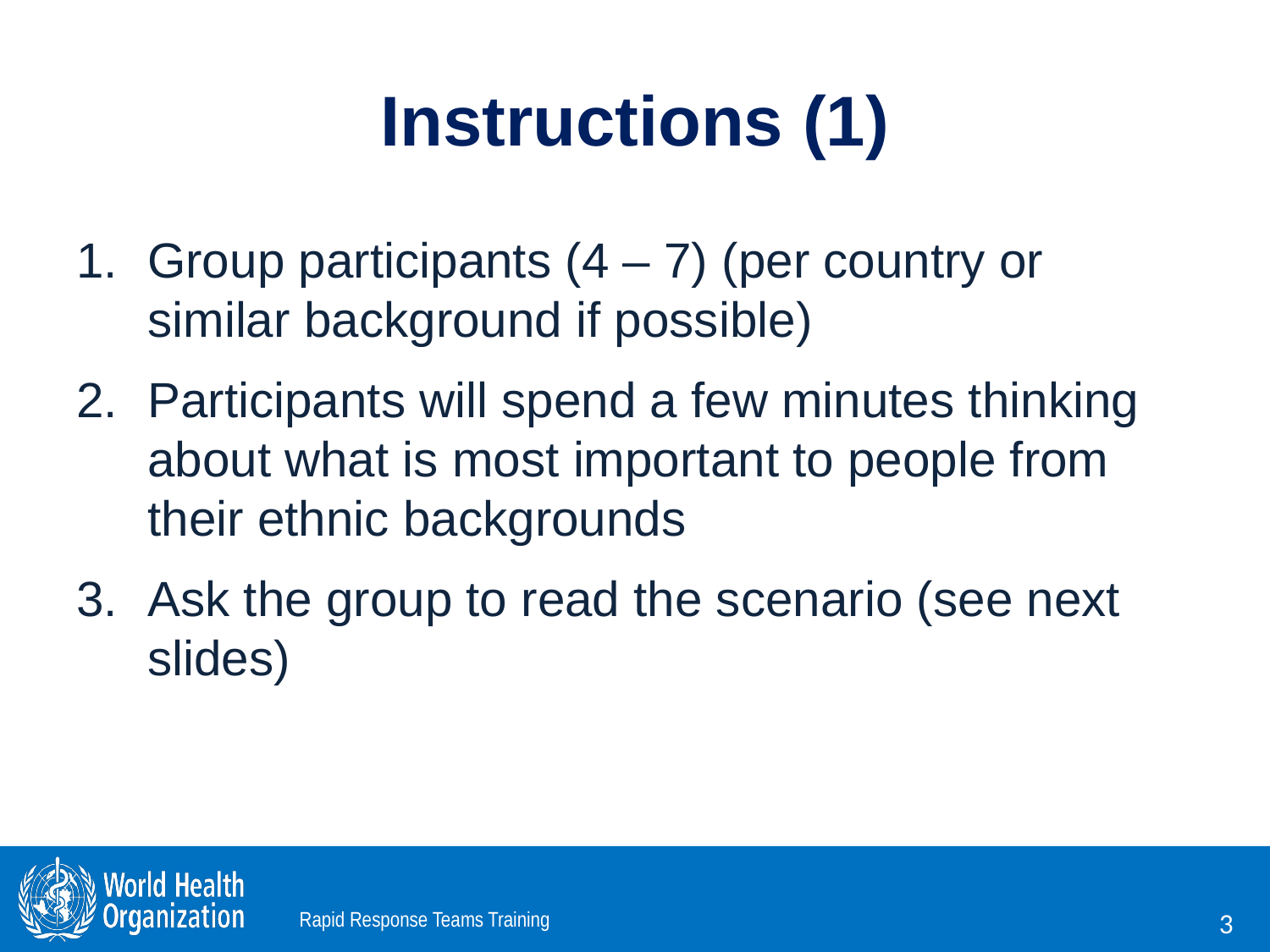

# Instructions (1)
Group participants (4 – 7) (per country or similar background if possible)
Participants will spend a few minutes thinking about what is most important to people from their ethnic backgrounds
Ask the group to read the scenario (see next slides)